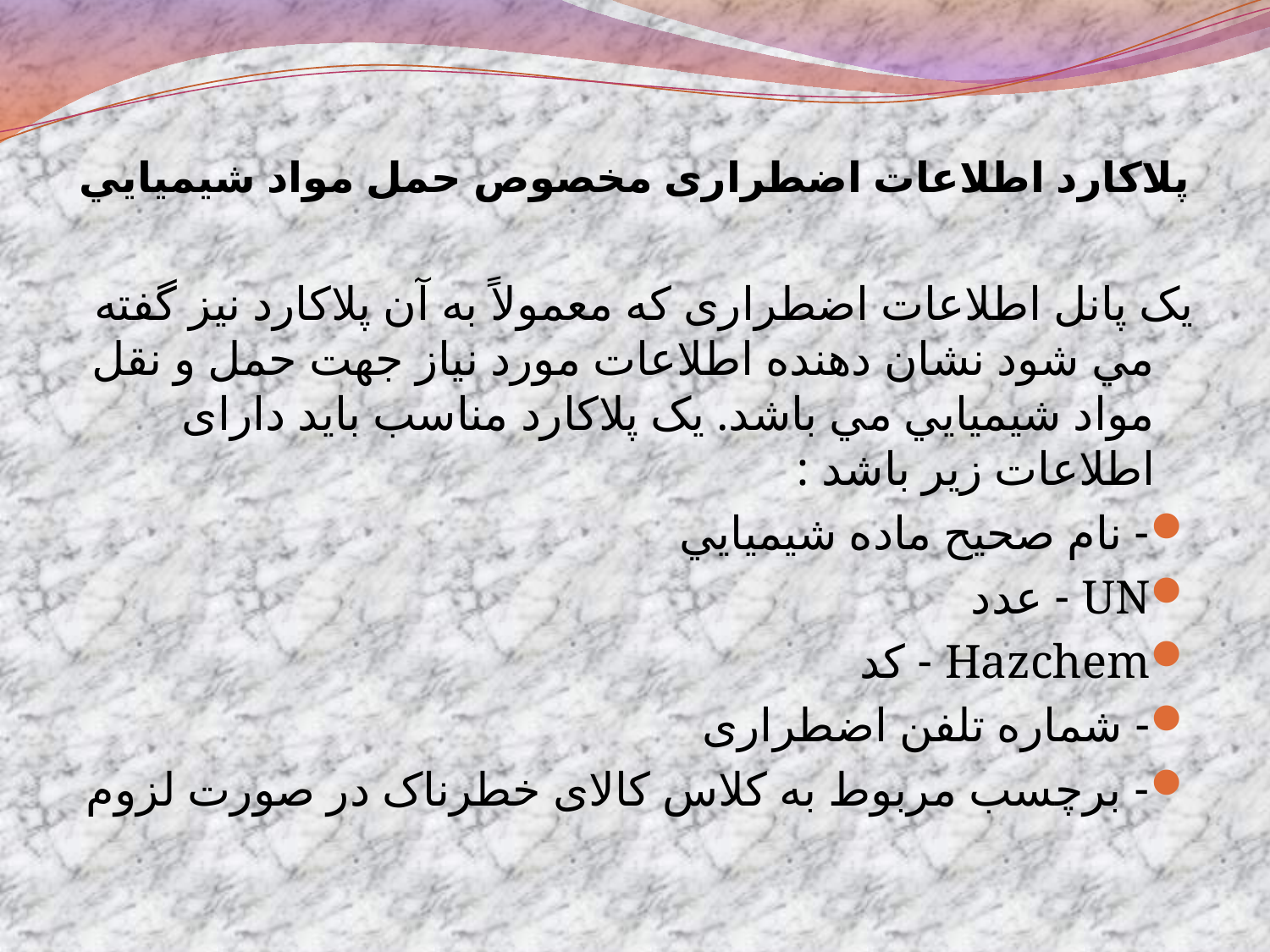

# پلاكارد اطلاعات اضطراری مخصوص حمل مواد شيميايي
يک پانل اطلاعات اضطراری كه معمولاً به آن پلاكارد نيز گفته مي شود نشان دهنده اطلاعات مورد نياز جهت حمل و نقل مواد شيميايي مي باشد. يک پلاكارد مناسب بايد دارای اطلاعات زير باشد :
- نام صحيح ماده شيميايي
UN - عدد
Hazchem - كد
- شماره تلفن اضطراری
- برچسب مربوط به كلاس كالای خطرناک در صورت لزوم